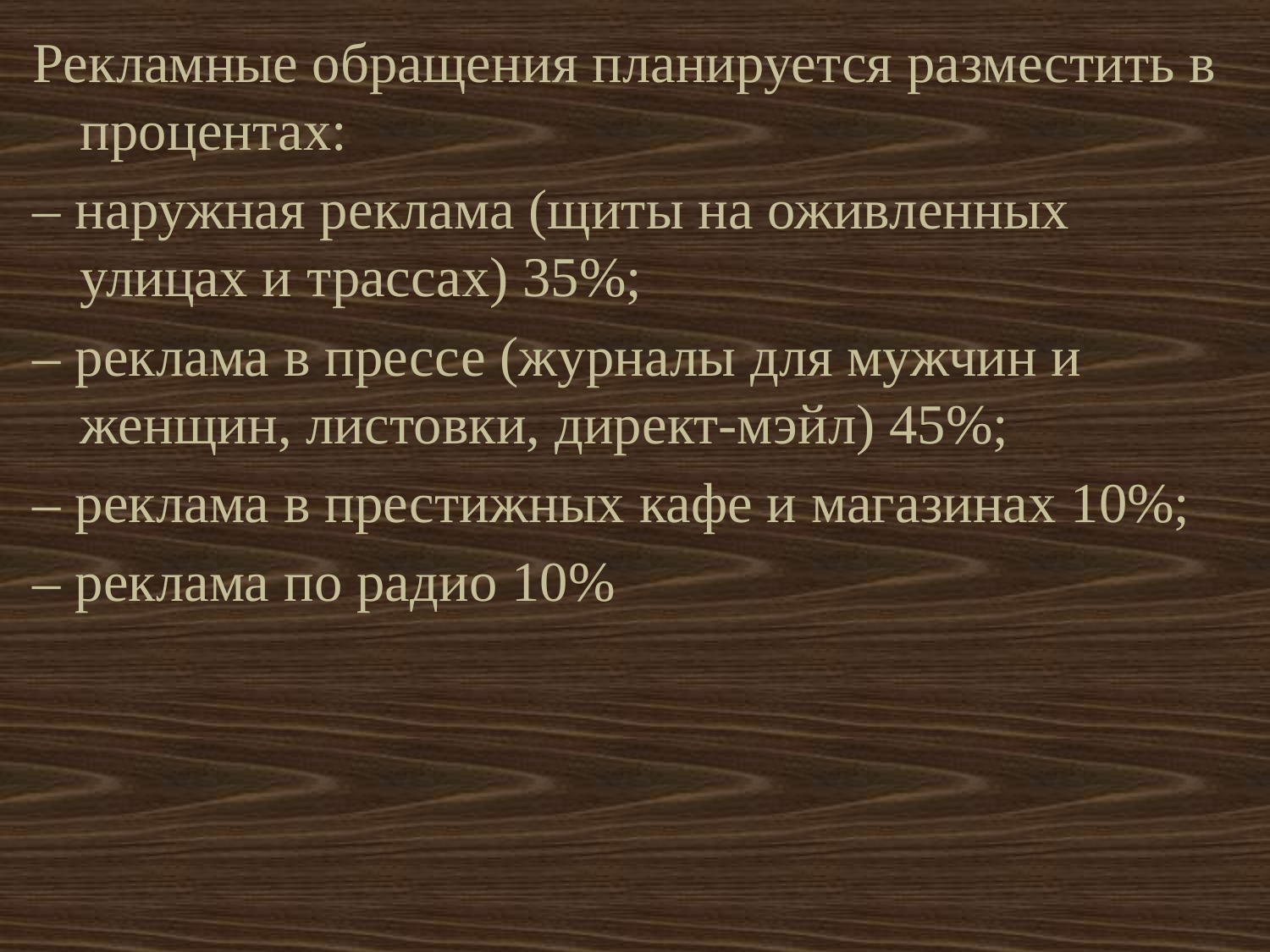

Рекламные обращения планируется разместить в процентах:
– наружная реклама (щиты на оживленных улицах и трассах) 35%;
– реклама в прессе (журналы для мужчин и женщин, листовки, директ-мэйл) 45%;
– реклама в престижных кафе и магазинах 10%;
– реклама по радио 10%